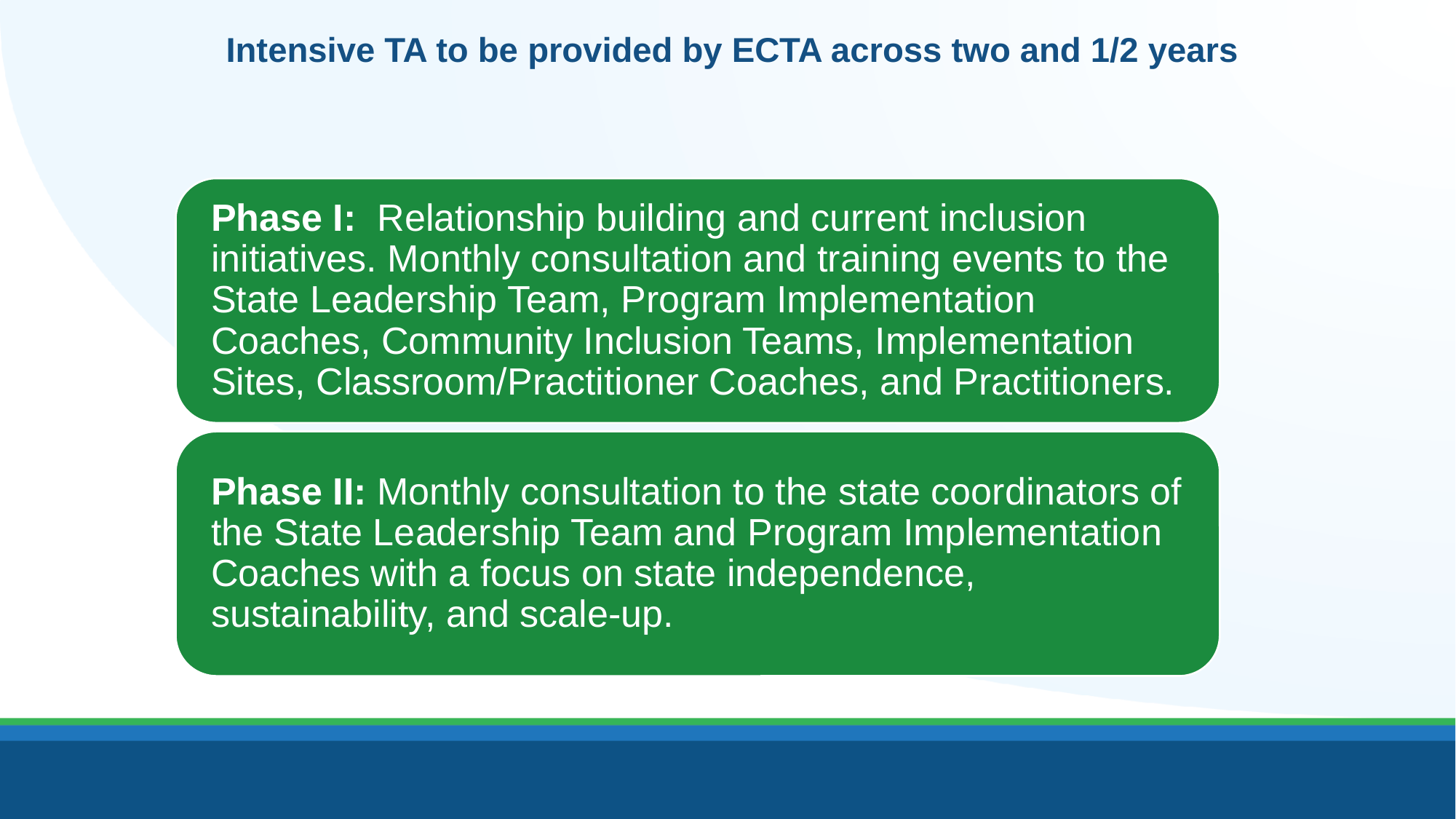

# Intensive TA to be provided by ECTA across two and 1/2 years
Phase I:  Relationship building and current inclusion initiatives. Monthly consultation and training events to the State Leadership Team, Program Implementation Coaches, Community Inclusion Teams, Implementation Sites, Classroom/Practitioner Coaches, and Practitioners.
Phase II: Monthly consultation to the state coordinators of the State Leadership Team and Program Implementation Coaches with a focus on state independence, sustainability, and scale-up.